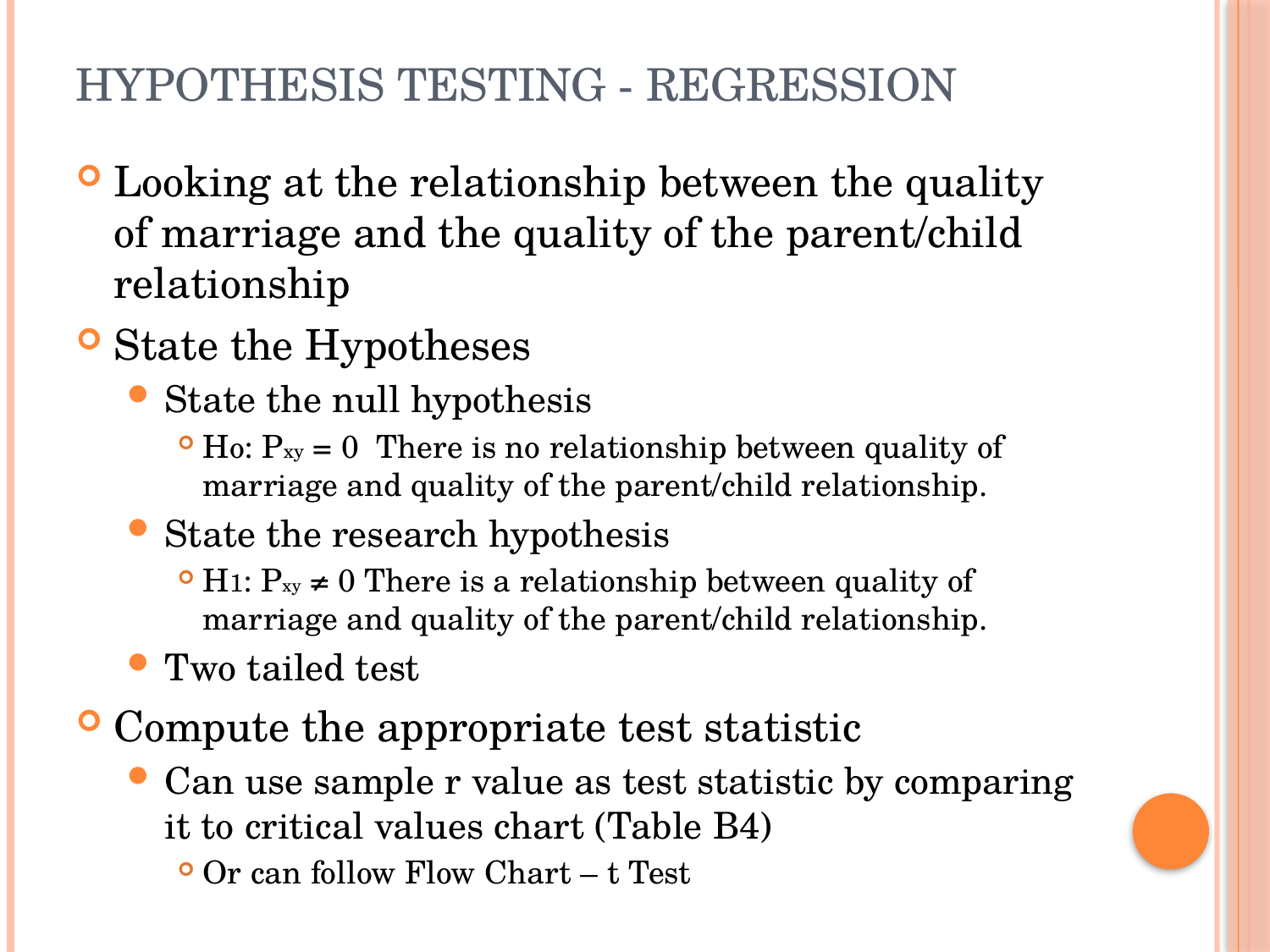

# Hypothesis Testing - Regression
Looking at the relationship between the quality of marriage and the quality of the parent/child relationship
State the Hypotheses
State the null hypothesis
Ho: Pxy = 0  There is no relationship between quality of marriage and quality of the parent/child relationship.
State the research hypothesis
H1: Pxy ≠ 0 There is a relationship between quality of marriage and quality of the parent/child relationship.
Two tailed test
Compute the appropriate test statistic
Can use sample r value as test statistic by comparing it to critical values chart (Table B4)
Or can follow Flow Chart – t Test